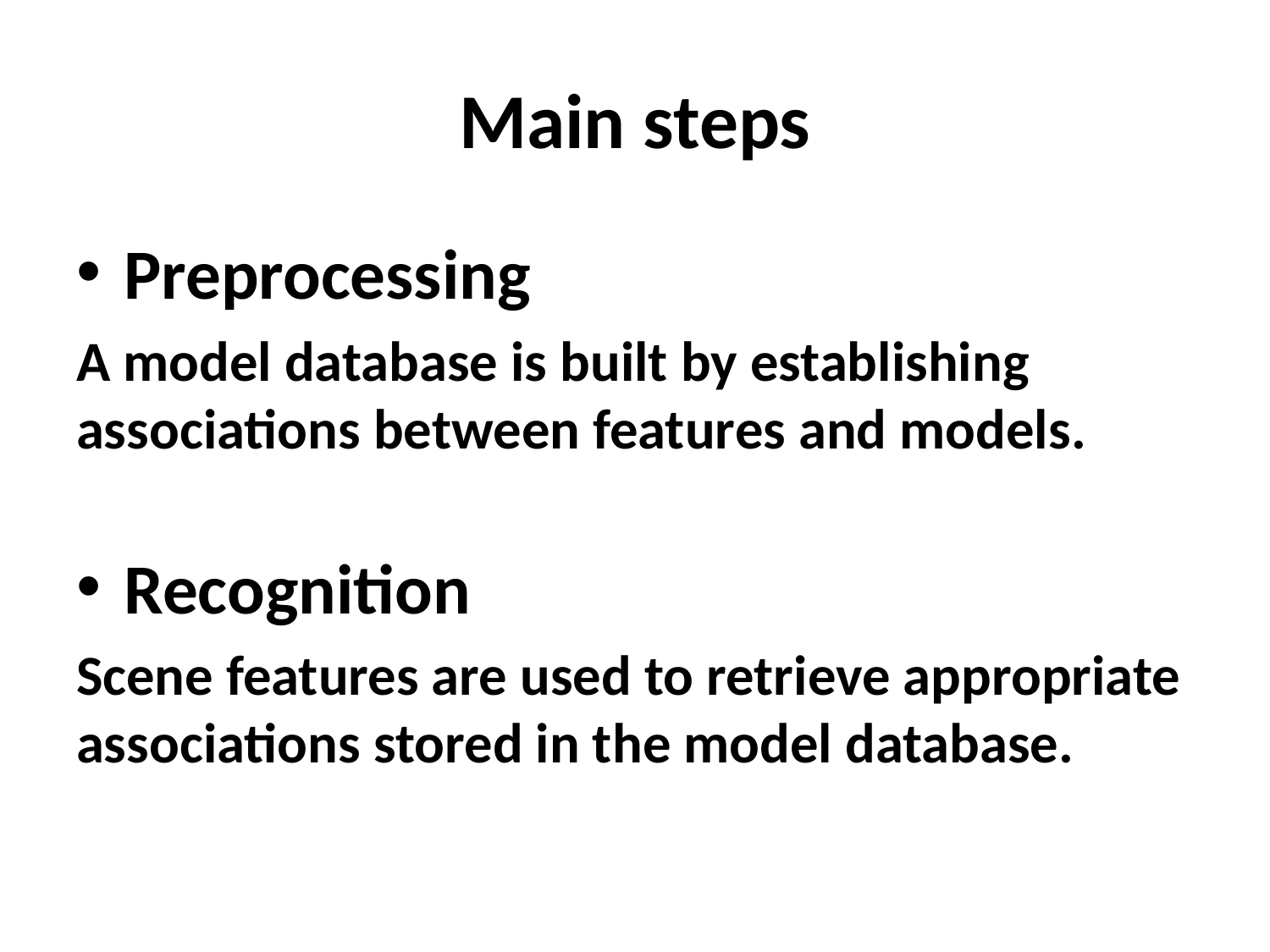

# Main steps
Preprocessing
A model database is built by establishing associations between features and models.

Recognition
Scene features are used to retrieve appropriate associations stored in the model database.